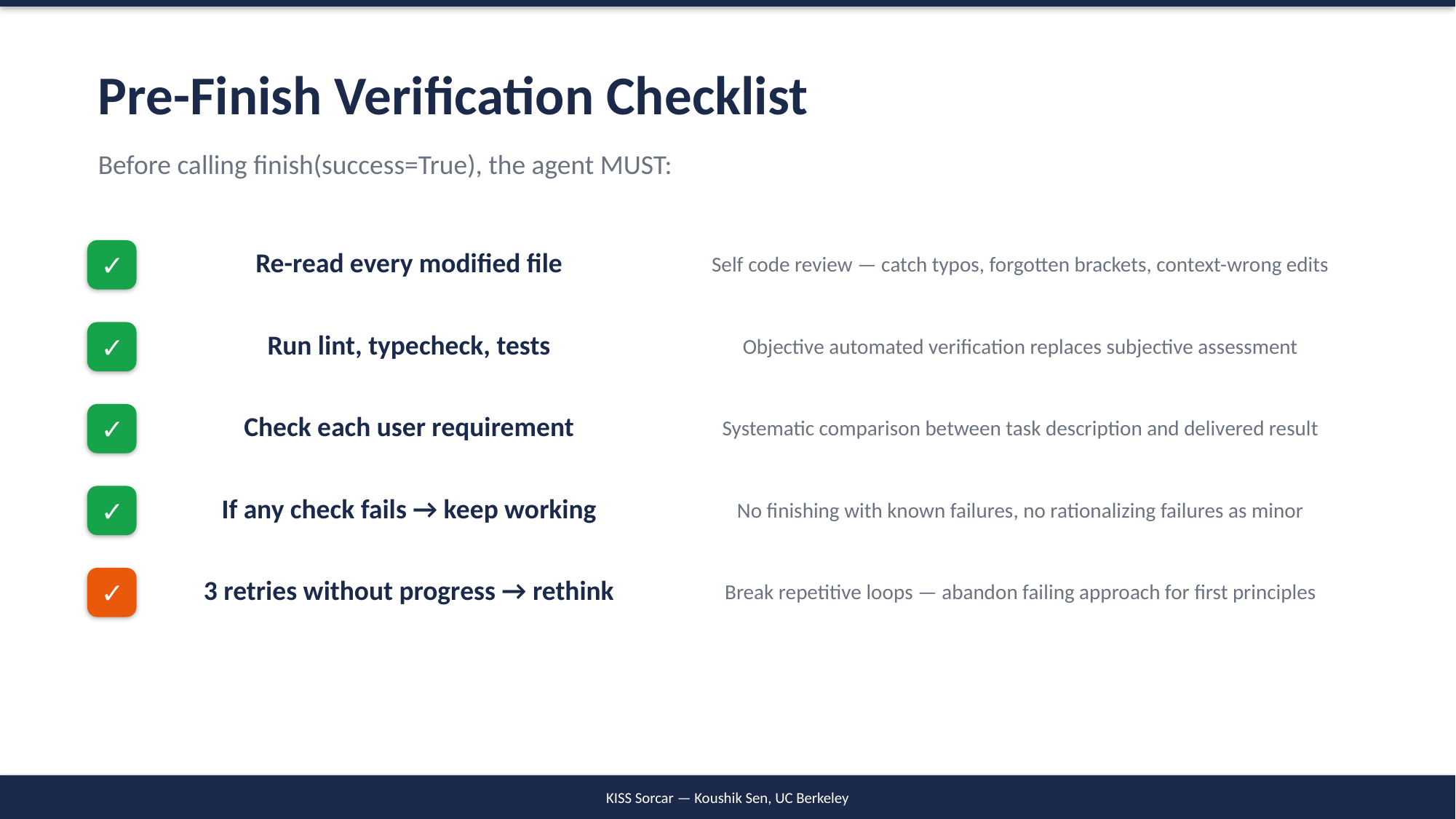

Pre-Finish Verification Checklist
Before calling finish(success=True), the agent MUST:
✓
Re-read every modified file
Self code review — catch typos, forgotten brackets, context-wrong edits
✓
Run lint, typecheck, tests
Objective automated verification replaces subjective assessment
✓
Check each user requirement
Systematic comparison between task description and delivered result
✓
If any check fails → keep working
No finishing with known failures, no rationalizing failures as minor
✓
3 retries without progress → rethink
Break repetitive loops — abandon failing approach for first principles
KISS Sorcar — Koushik Sen, UC Berkeley